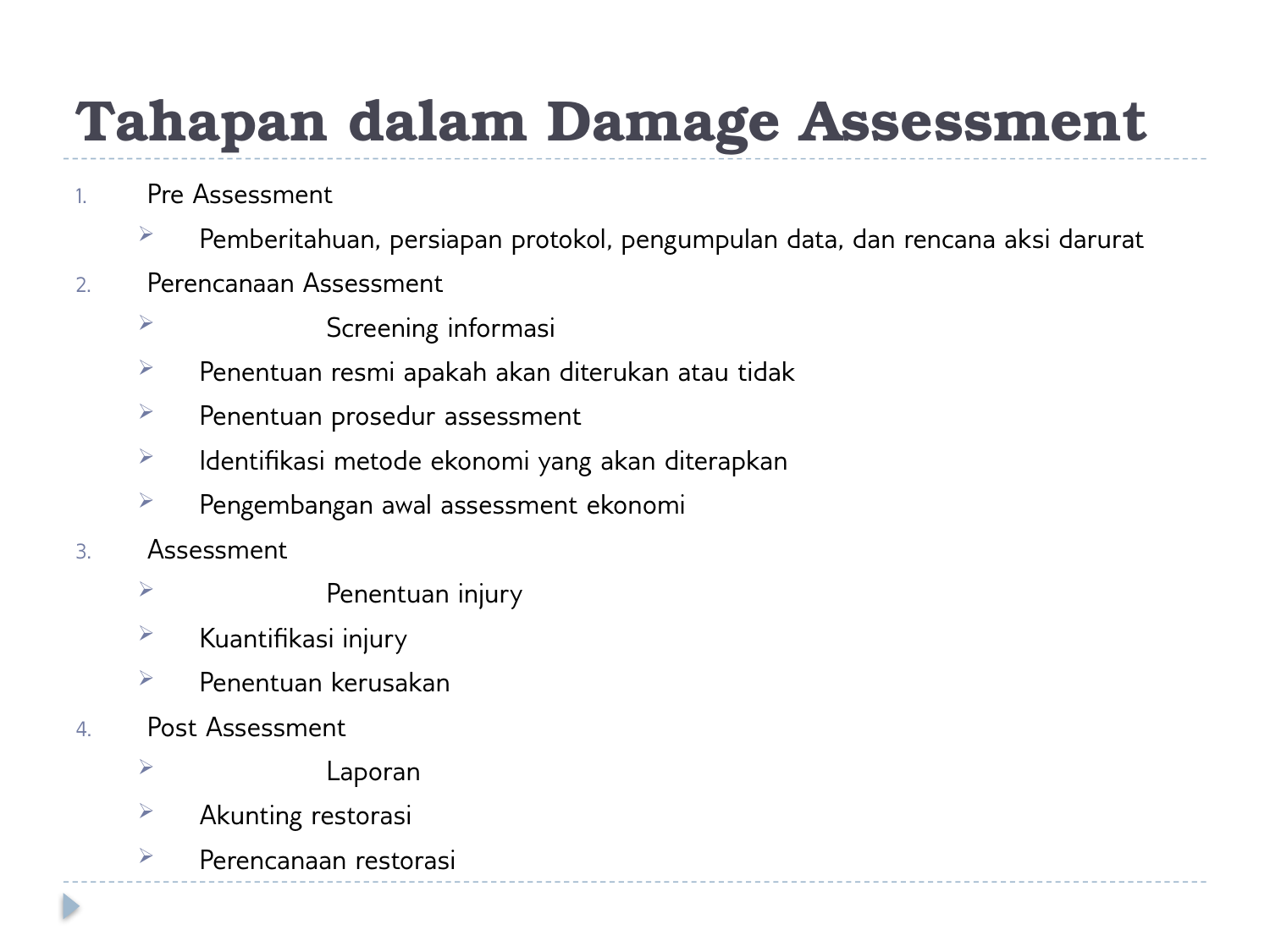

# Tahapan dalam Damage Assessment
Pre Assessment
Pemberitahuan, persiapan protokol, pengumpulan data, dan rencana aksi darurat
Perencanaan Assessment
	Screening informasi
Penentuan resmi apakah akan diterukan atau tidak
Penentuan prosedur assessment
Identifikasi metode ekonomi yang akan diterapkan
Pengembangan awal assessment ekonomi
Assessment
	Penentuan injury
Kuantifikasi injury
Penentuan kerusakan
Post Assessment
	Laporan
Akunting restorasi
Perencanaan restorasi